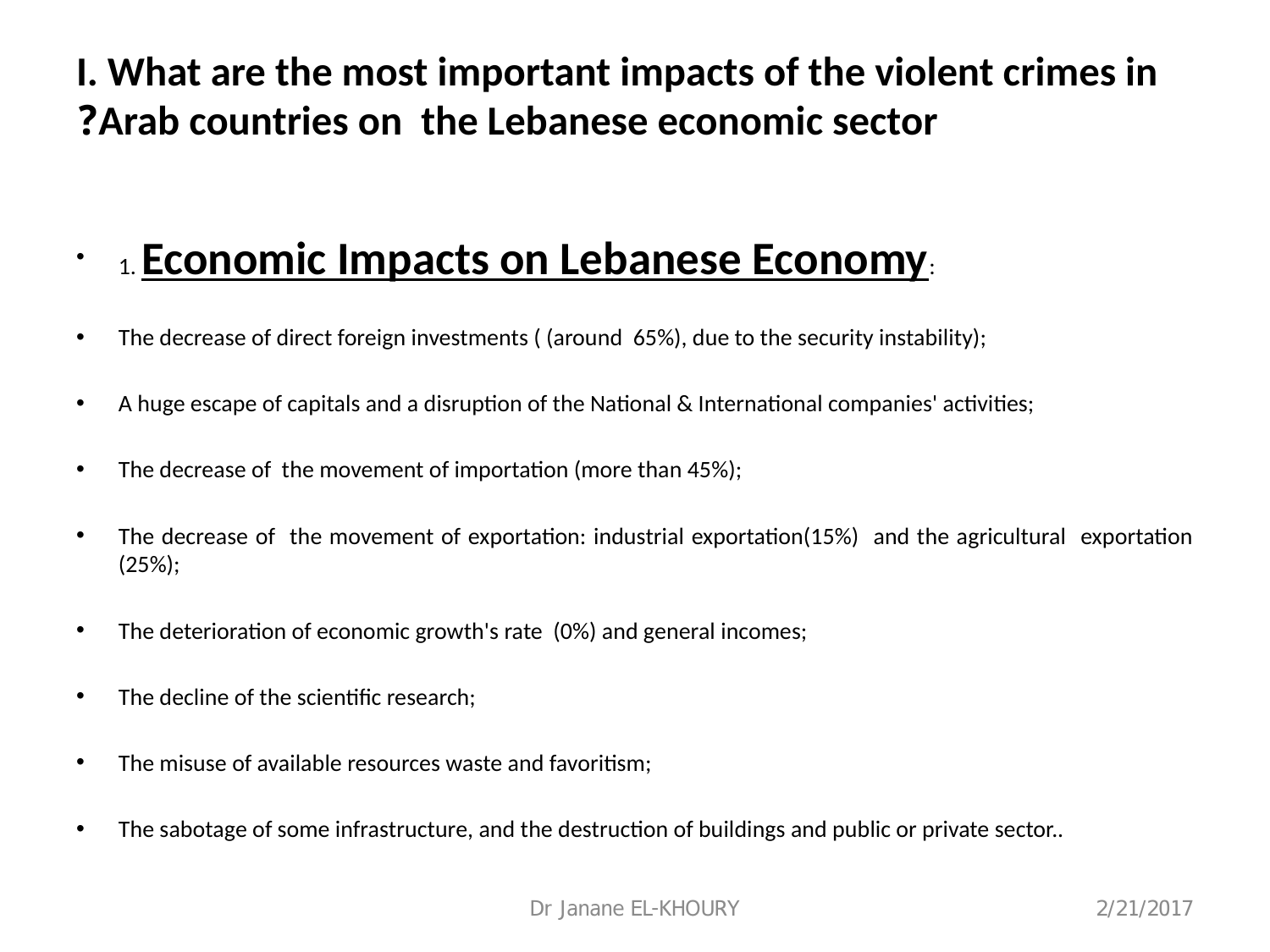

# I. What are the most important impacts of the violent crimes in Arab countries on  the Lebanese economic sector?
1. Economic Impacts on Lebanese Economy:

The decrease of direct foreign investments ( (around  65%), due to the security instability);

A huge escape of capitals and a disruption of the National & International companies' activities;

The decrease of  the movement of importation (more than 45%);

The decrease of  the movement of exportation: industrial exportation(15%)  and the agricultural  exportation (25%);

The deterioration of economic growth's rate  (0%) and general incomes;

The decline of the scientific research;

The misuse of available resources waste and favoritism;

The sabotage of some infrastructure, and the destruction of buildings and public or private sector..
Dr Janane EL-KHOURY
2/21/2017